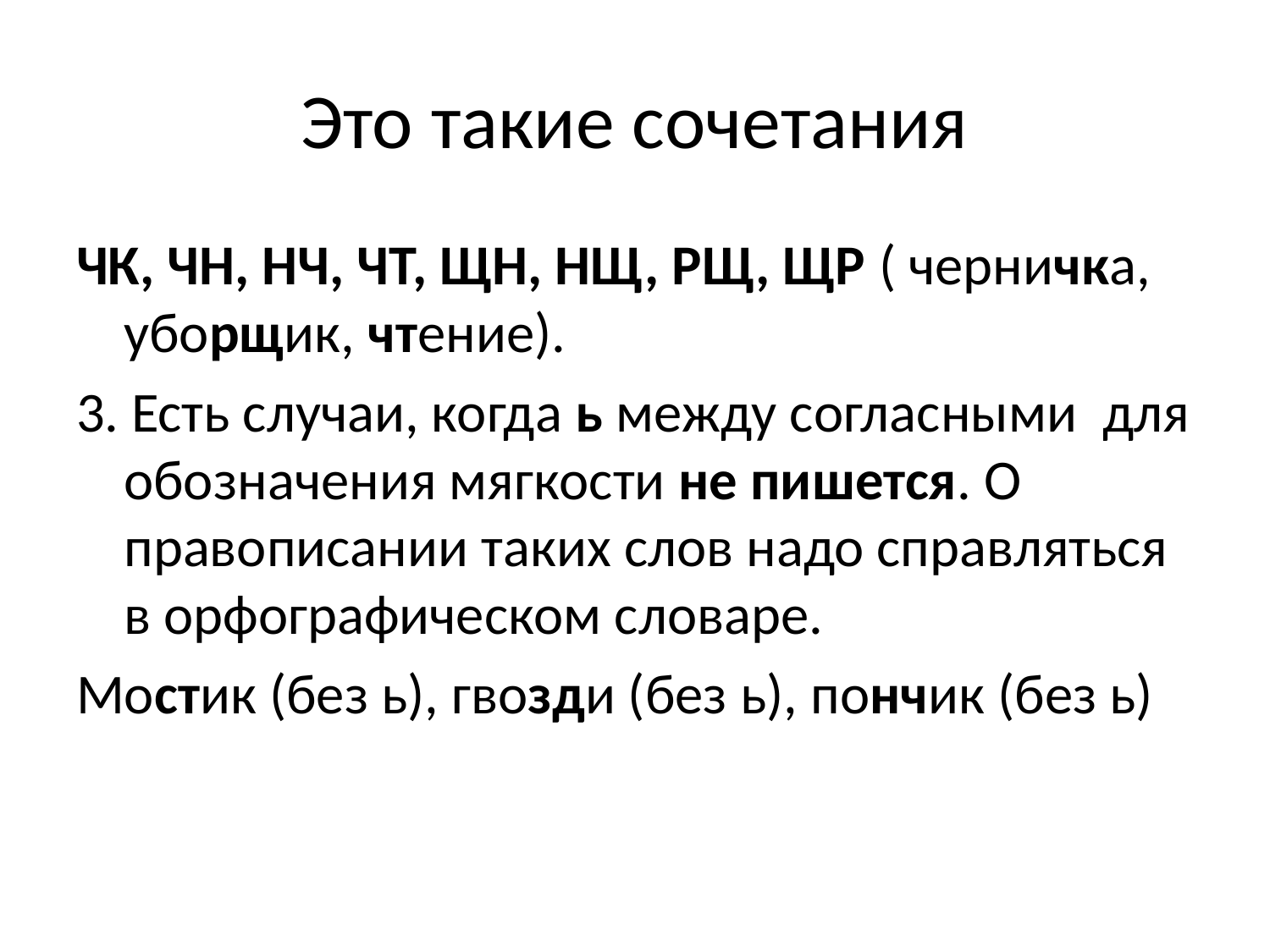

# Это такие сочетания
ЧК, ЧН, НЧ, ЧТ, ЩН, НЩ, РЩ, ЩР ( черничка, уборщик, чтение).
3. Есть случаи, когда ь между согласными  для обозначения мягкости не пишется. О правописании таких слов надо справляться в орфографическом словаре.
Мостик (без ь), гвозди (без ь), пончик (без ь)